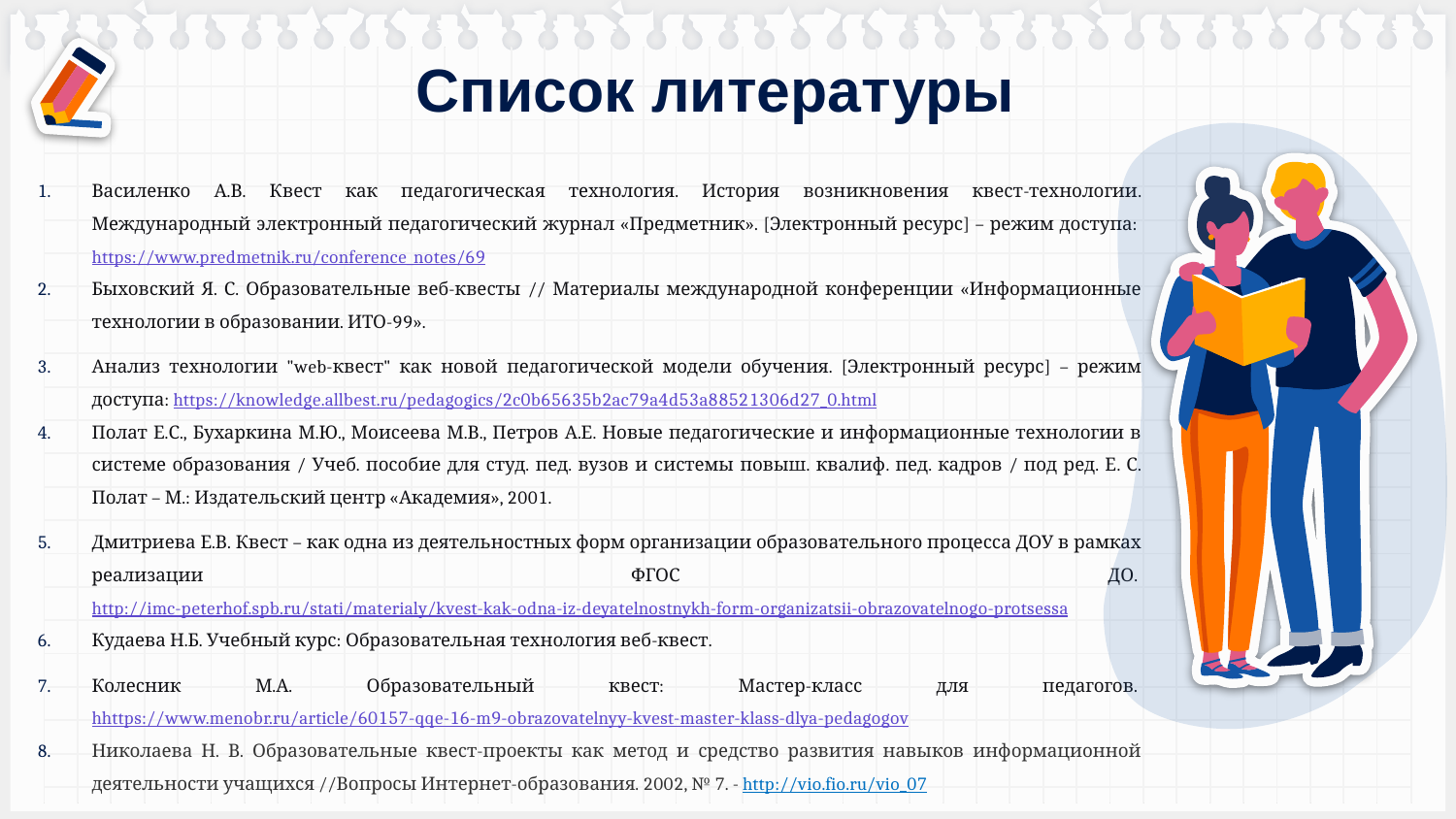

# Список литературы

Василенко А.В. Квест как педагогическая технология. История возникновения квест-технологии. Международный электронный педагогический журнал «Предметник». [Электронный ресурс] – режим доступа: https://www.predmetnik.ru/conference_notes/69
Быховский Я. С. Образовательные веб-квесты // Материалы международной конференции «Информационные технологии в образовании. ИТО-99».
Анализ технологии "web-квест" как новой педагогической модели обучения. [Электронный ресурс] – режим доступа: https://knowledge.allbest.ru/pedagogics/2c0b65635b2ac79a4d53a88521306d27_0.html
Полат Е.С., Бухаркина М.Ю., Моисеева М.В., Петров А.Е. Новые педагогические и информационные технологии в системе образования / Учеб. пособие для студ. пед. вузов и системы повыш. квалиф. пед. кадров / под ред. Е. С. Полат – М.: Издательский центр «Академия», 2001.
Дмитриева Е.В. Квест – как одна из деятельностных форм организации образовательного процесса ДОУ в рамках реализации ФГОС ДО. http://imc-peterhof.spb.ru/stati/materialy/kvest-kak-odna-iz-deyatelnostnykh-form-organizatsii-obrazovatelnogo-protsessa
Кудаева Н.Б. Учебный курс: Образовательная технология веб-квест.
Колесник М.А. Образовательный квест: Мастер-класс для педагогов. hhttps://www.menobr.ru/article/60157-qqe-16-m9-obrazovatelnyy-kvest-master-klass-dlya-pedagogov
Николаева Н. В. Образовательные квест-проекты как метод и средство развития навыков информационной деятельности учащихся //Вопросы Интернет-образования. 2002, № 7. - http://vio.fio.ru/vio_07